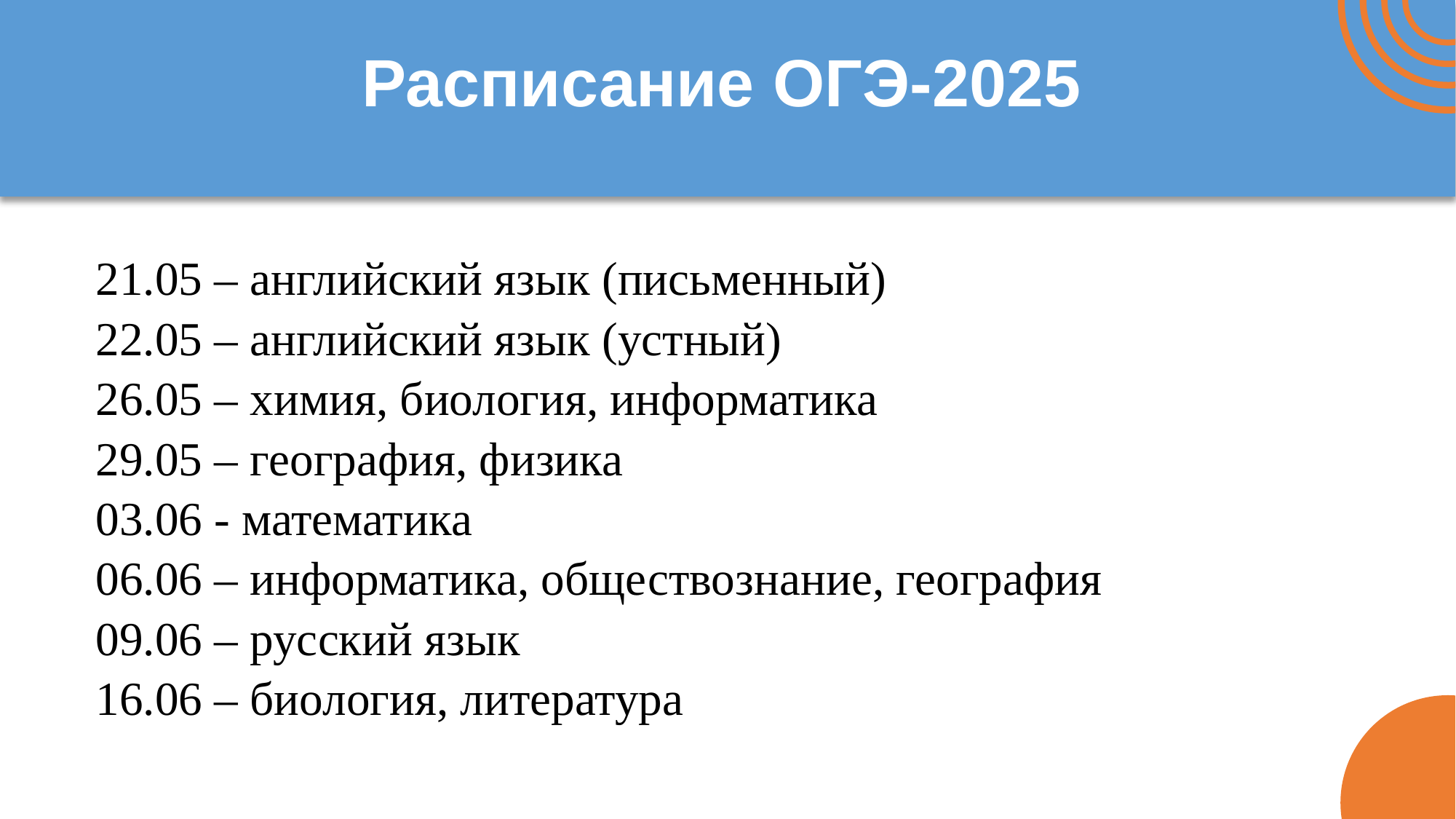

Расписание ОГЭ-2025

21.05 – английский язык (письменный)
22.05 – английский язык (устный)
26.05 – химия, биология, информатика
29.05 – география, физика
03.06 - математика
06.06 – информатика, обществознание, география
09.06 – русский язык
16.06 – биология, литература